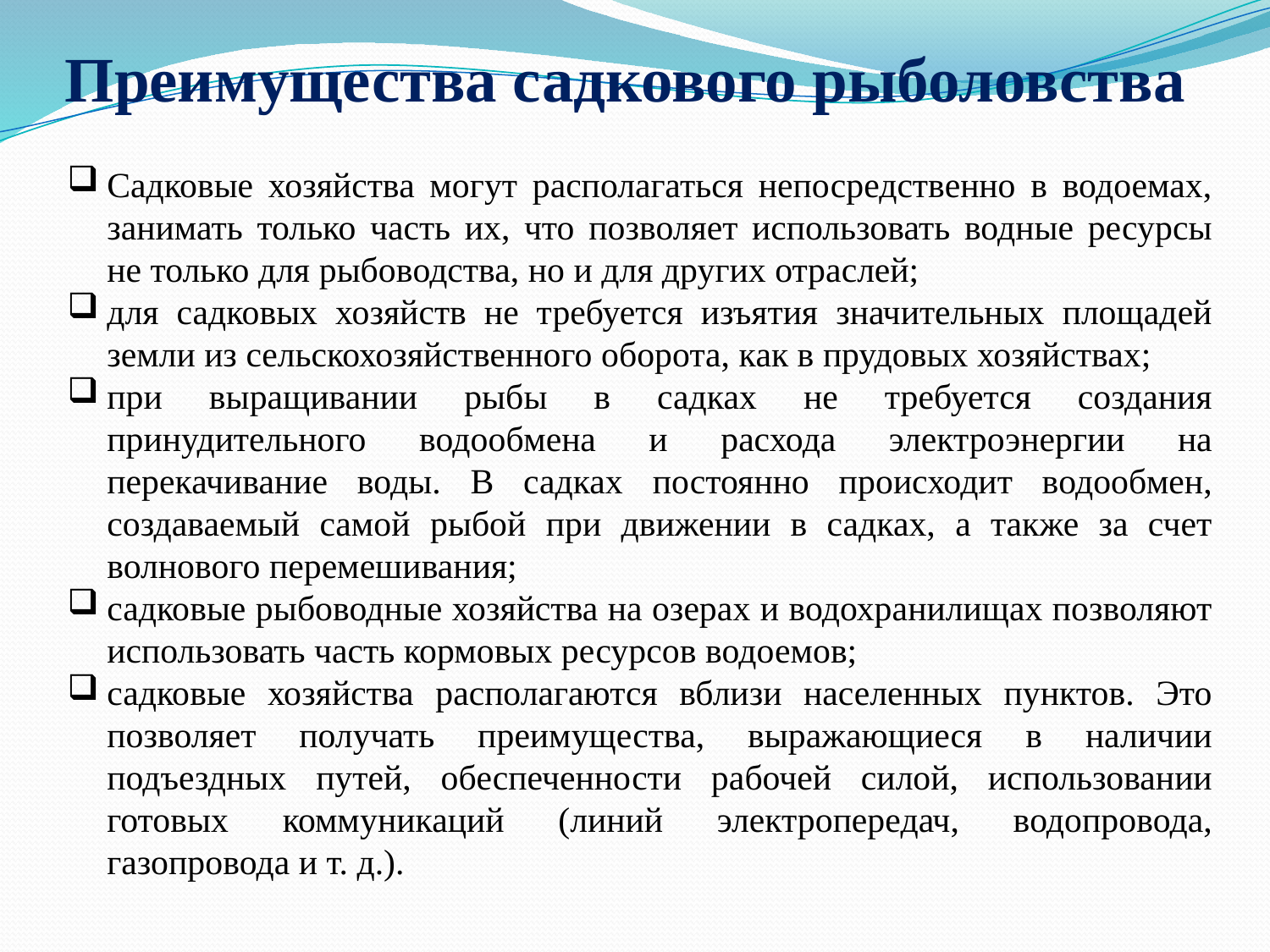

# Преимущества садкового рыболовства
Садковые хозяйства могут располагаться непосредственно в водоемах, занимать только часть их, что позволяет использовать водные ресурсы не только для рыбоводства, но и для других отраслей;
для садковых хозяйств не требуется изъятия значительных площадей земли из сельскохозяйственного оборота, как в прудовых хозяйствах;
при выращивании рыбы в садках не требуется создания принудительного водообмена и расхода электроэнергии на перекачивание воды. В садках постоянно происходит водообмен, создаваемый самой рыбой при движении в садках, а также за счет волнового перемешивания;
садковые рыбоводные хозяйства на озерах и водохранилищах позволяют использовать часть кормовых ресурсов водоемов;
садковые хозяйства располагаются вблизи населенных пунктов. Это позволяет получать преимущества, выражающиеся в наличии подъездных путей, обеспеченности рабочей силой, использовании готовых коммуникаций (линий электропередач, водопровода, газопровода и т. д.).